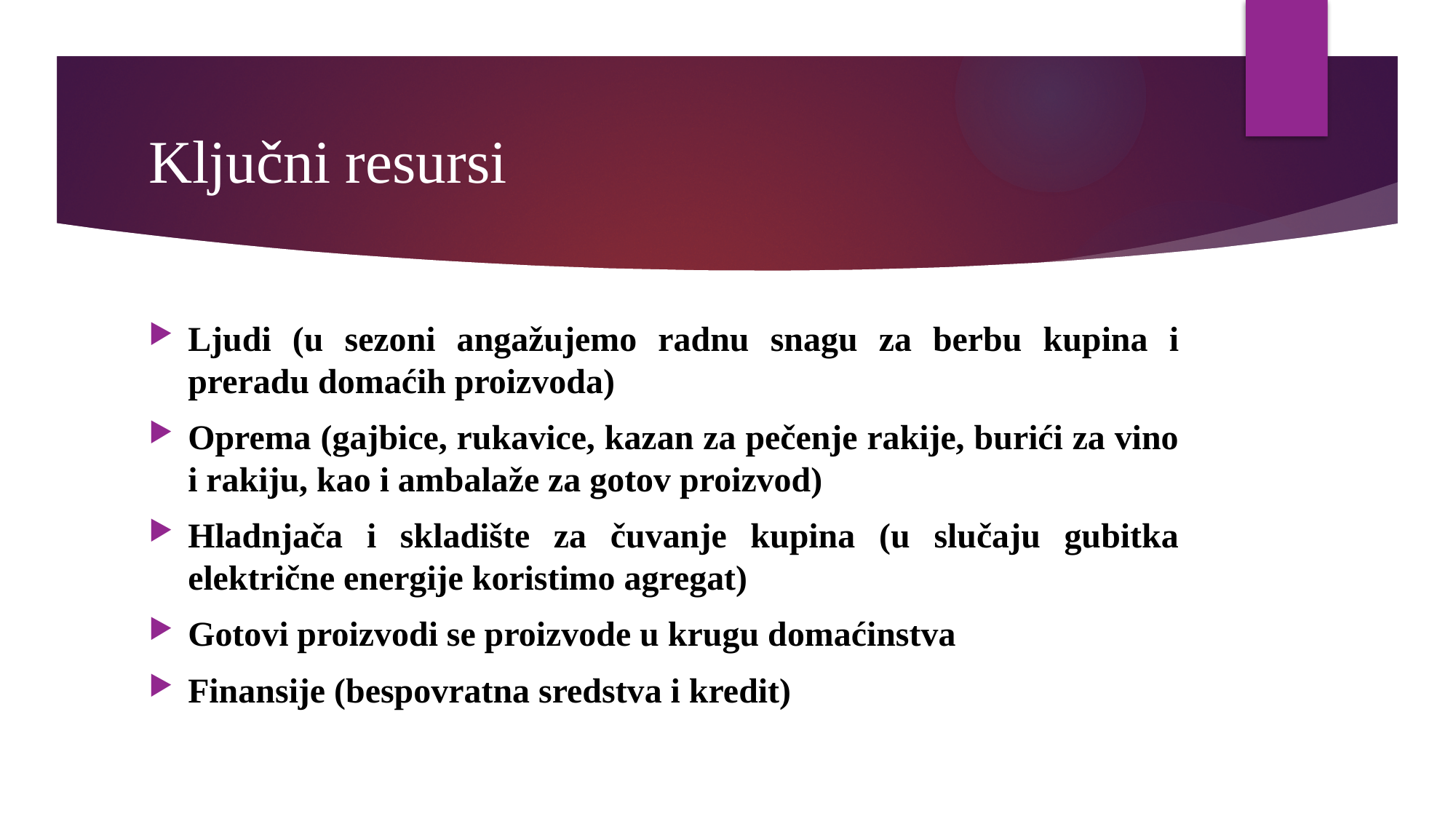

# Ključni resursi
Ljudi (u sezoni angažujemo radnu snagu za berbu kupina i preradu domaćih proizvoda)
Oprema (gajbice, rukavice, kazan za pečenje rakije, burići za vino i rakiju, kao i ambalaže za gotov proizvod)
Hladnjača i skladište za čuvanje kupina (u slučaju gubitka električne energije koristimo agregat)
Gotovi proizvodi se proizvode u krugu domaćinstva
Finansije (bespovratna sredstva i kredit)